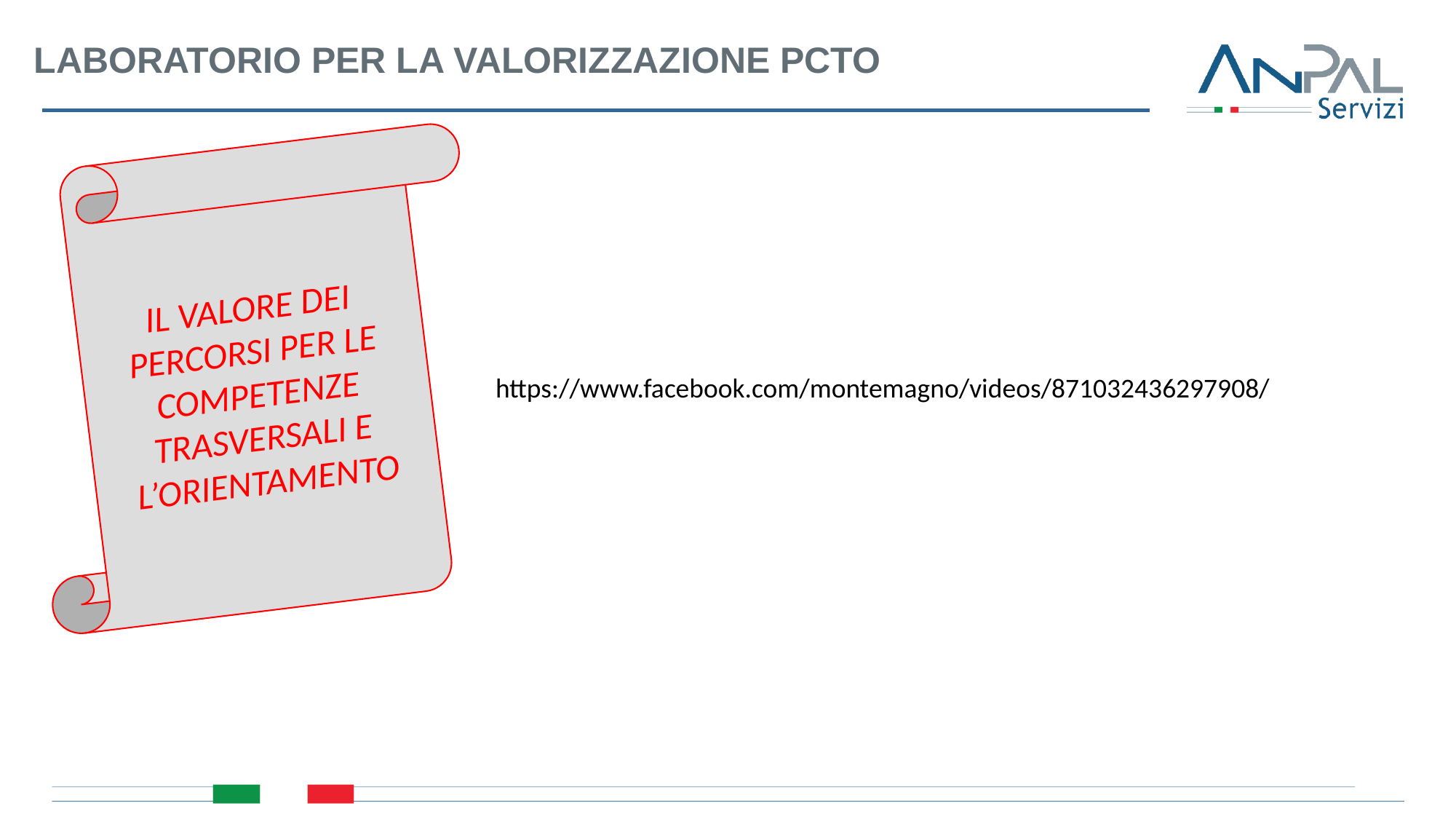

LABORATORIO PER LA VALORIZZAZIONE PCTO
il valore dei Percorsi per le Competenze Trasversali e l’Orientamento
https://www.facebook.com/montemagno/videos/871032436297908/